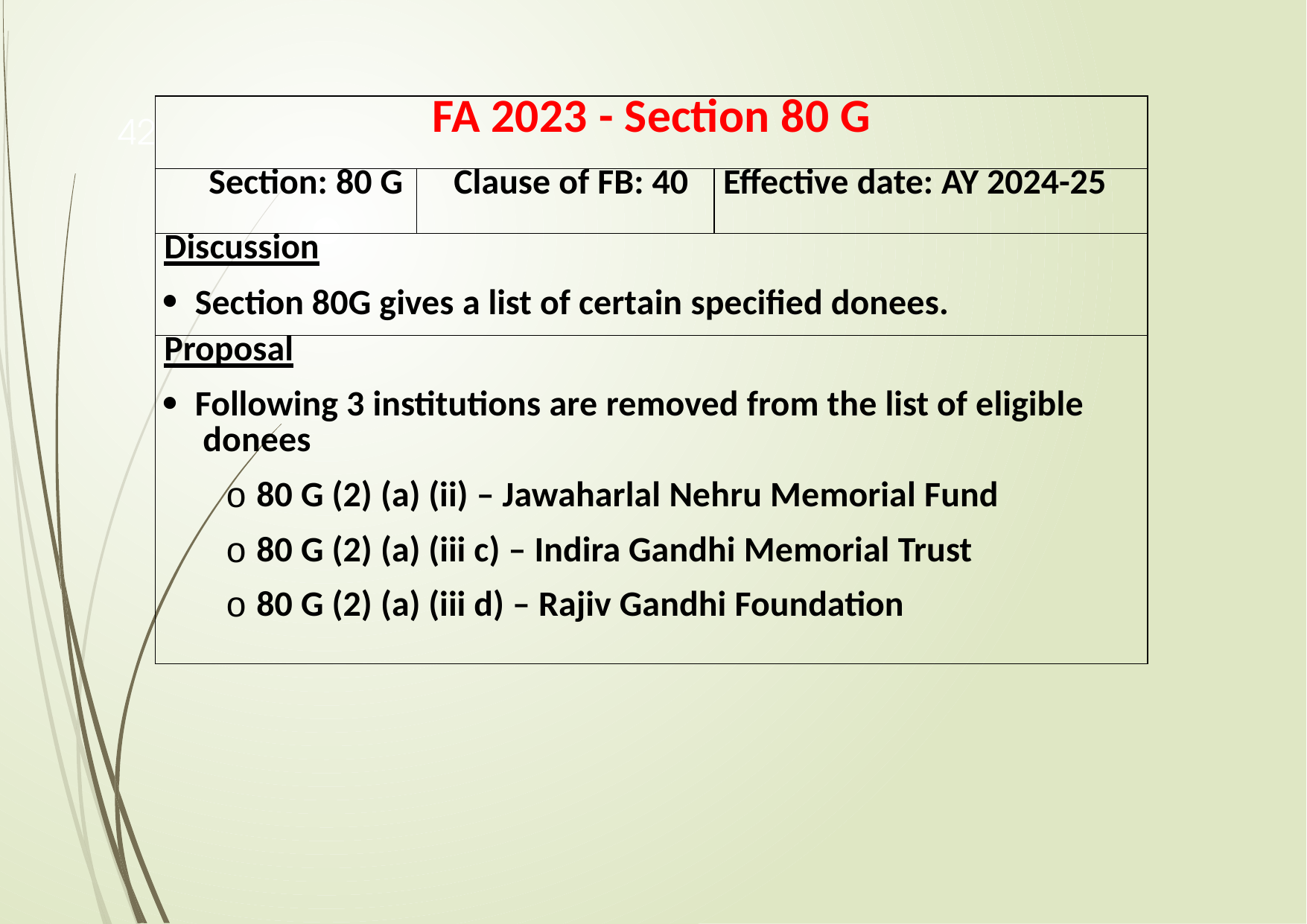

| FA 2023 - Section 80 G |  |  |
| --- | --- | --- |
| Section: 80 G | Clause of FB: 40 | Effective date: AY 2024-25 |
| Discussion Section 80G gives a list of certain specified donees. |  |  |
| Proposal Following 3 institutions are removed from the list of eligible donees 80 G (2) (a) (ii) – Jawaharlal Nehru Memorial Fund 80 G (2) (a) (iii c) – Indira Gandhi Memorial Trust 80 G (2) (a) (iii d) – Rajiv Gandhi Foundation |  |  |
42